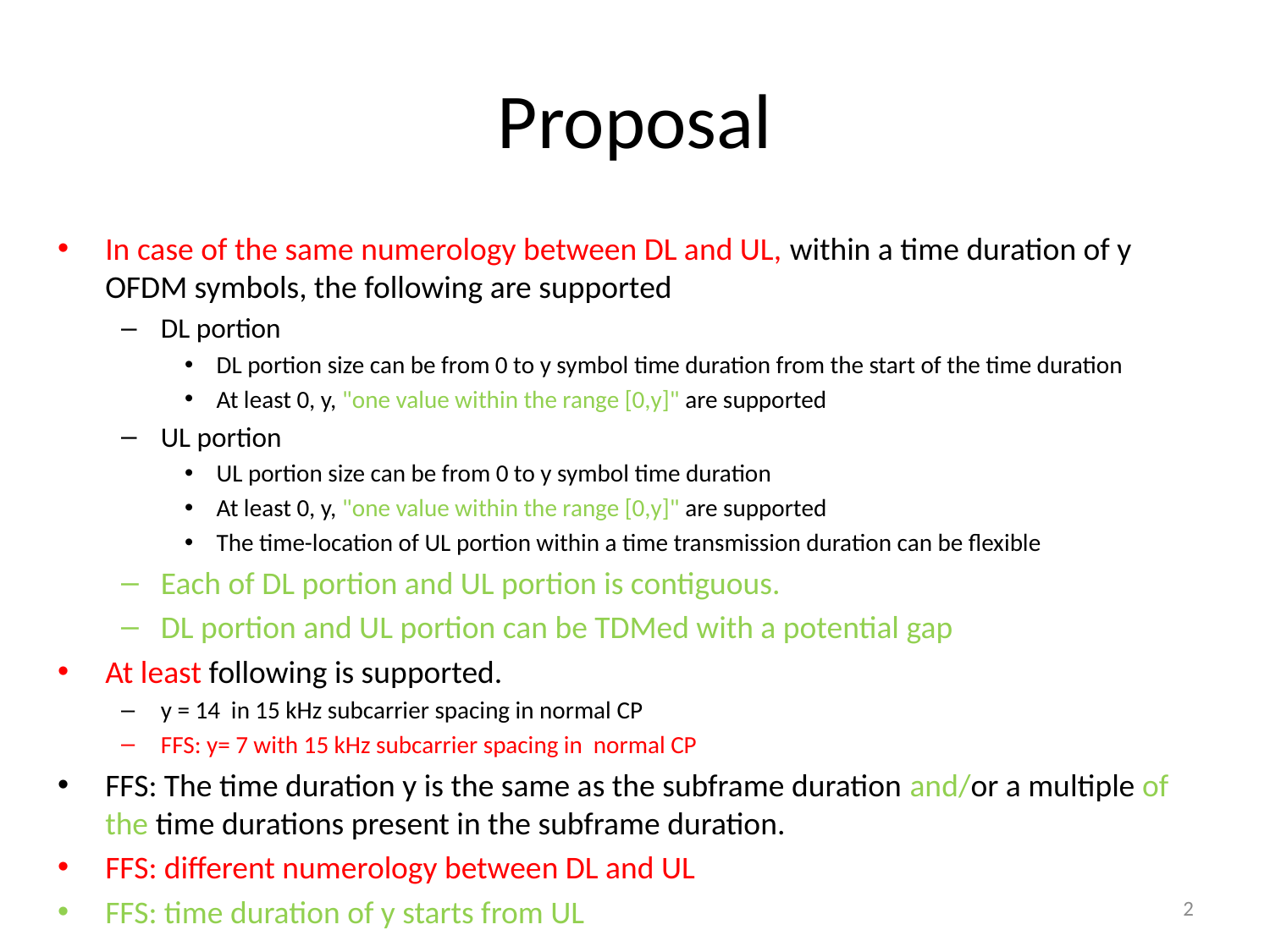

# Proposal
In case of the same numerology between DL and UL, within a time duration of y OFDM symbols, the following are supported
DL portion
DL portion size can be from 0 to y symbol time duration from the start of the time duration
At least 0, y, "one value within the range [0,y]" are supported
UL portion
UL portion size can be from 0 to y symbol time duration
At least 0, y, "one value within the range [0,y]" are supported
The time-location of UL portion within a time transmission duration can be flexible
Each of DL portion and UL portion is contiguous.
DL portion and UL portion can be TDMed with a potential gap
At least following is supported.
y = 14  in 15 kHz subcarrier spacing in normal CP
FFS: y= 7 with 15 kHz subcarrier spacing in  normal CP
FFS: The time duration y is the same as the subframe duration and/or a multiple of the time durations present in the subframe duration.
FFS: different numerology between DL and UL
FFS: time duration of y starts from UL
2